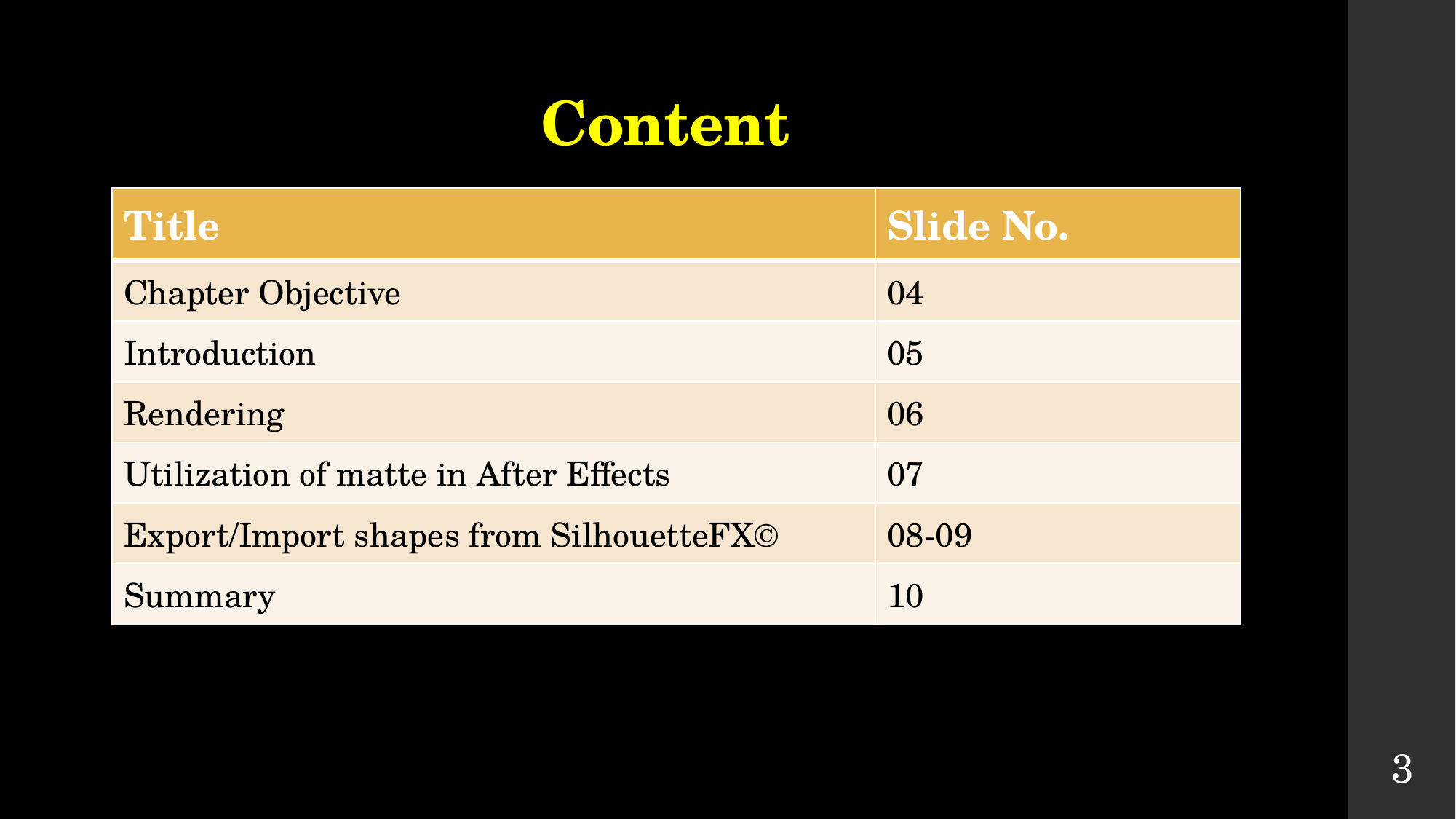

# Content
| Title | Slide No. |
| --- | --- |
| Chapter Objective | 04 |
| Introduction | 05 |
| Rendering | 06 |
| Utilization of matte in After Effects | 07 |
| Export/Import shapes from SilhouetteFX© | 08-09 |
| Summary | 10 |
3